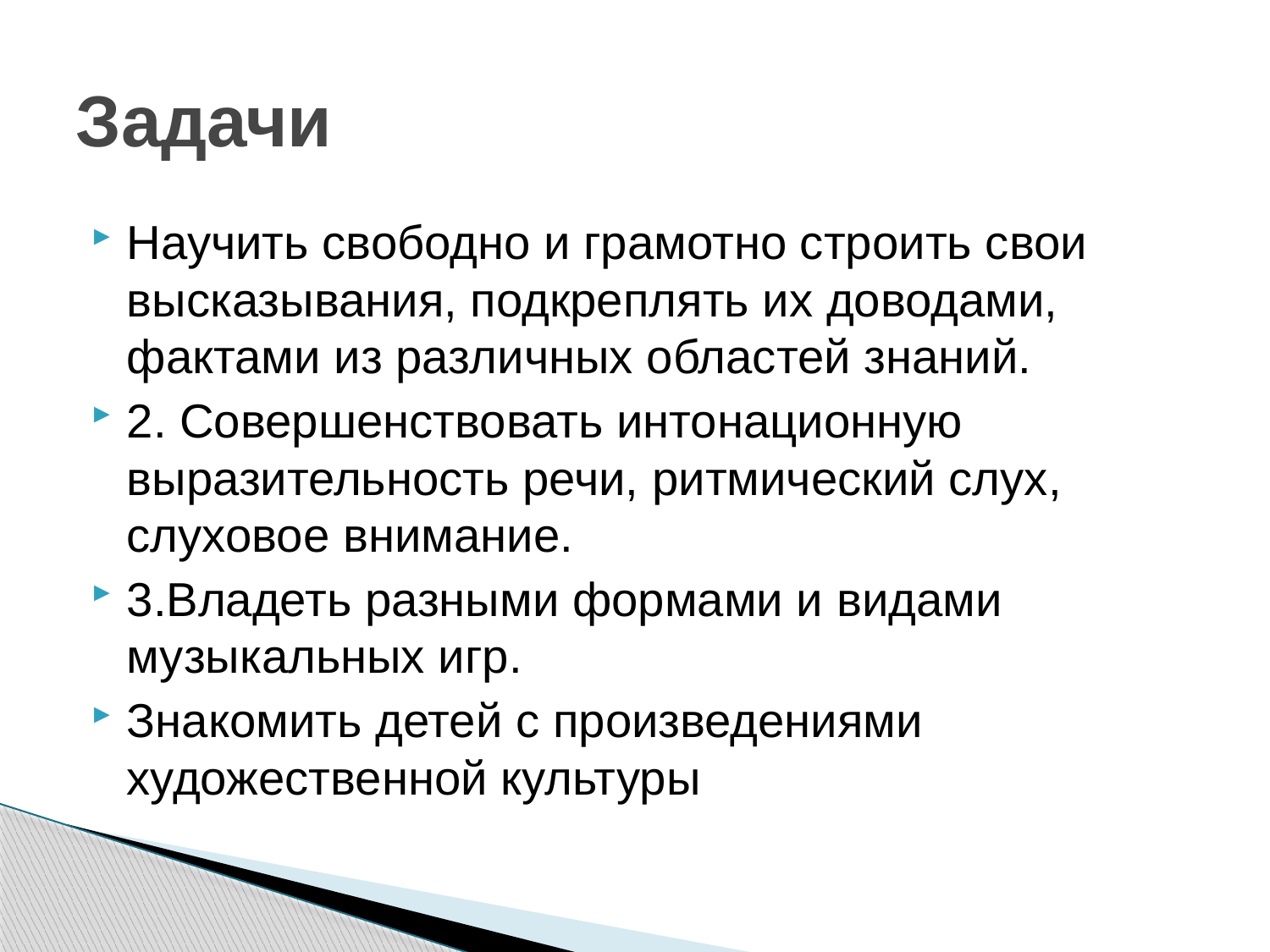

# Задачи
Научить свободно и грамотно строить свои высказывания, подкреплять их доводами, фактами из различных областей знаний.
2. Совершенствовать интонационную выразительность речи, ритмический слух, слуховое внимание.
3.Владеть разными формами и видами музыкальных игр.
Знакомить детей с произведениями художественной культуры